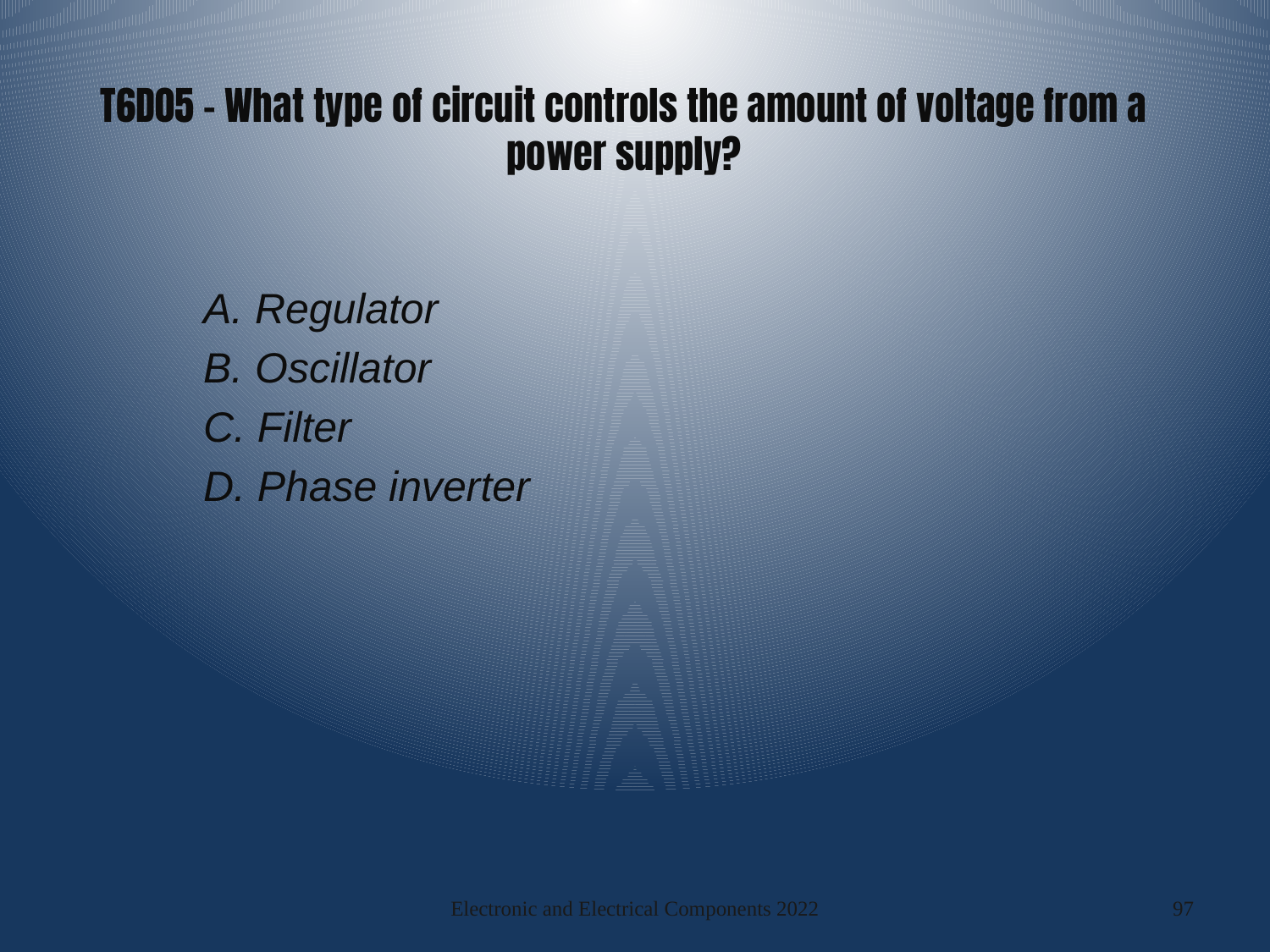

# T6D05 - What type of circuit controls the amount of voltage from a power supply?
A. Regulator
B. Oscillator
C. Filter
D. Phase inverter

Electronic and Electrical Components 2022
97